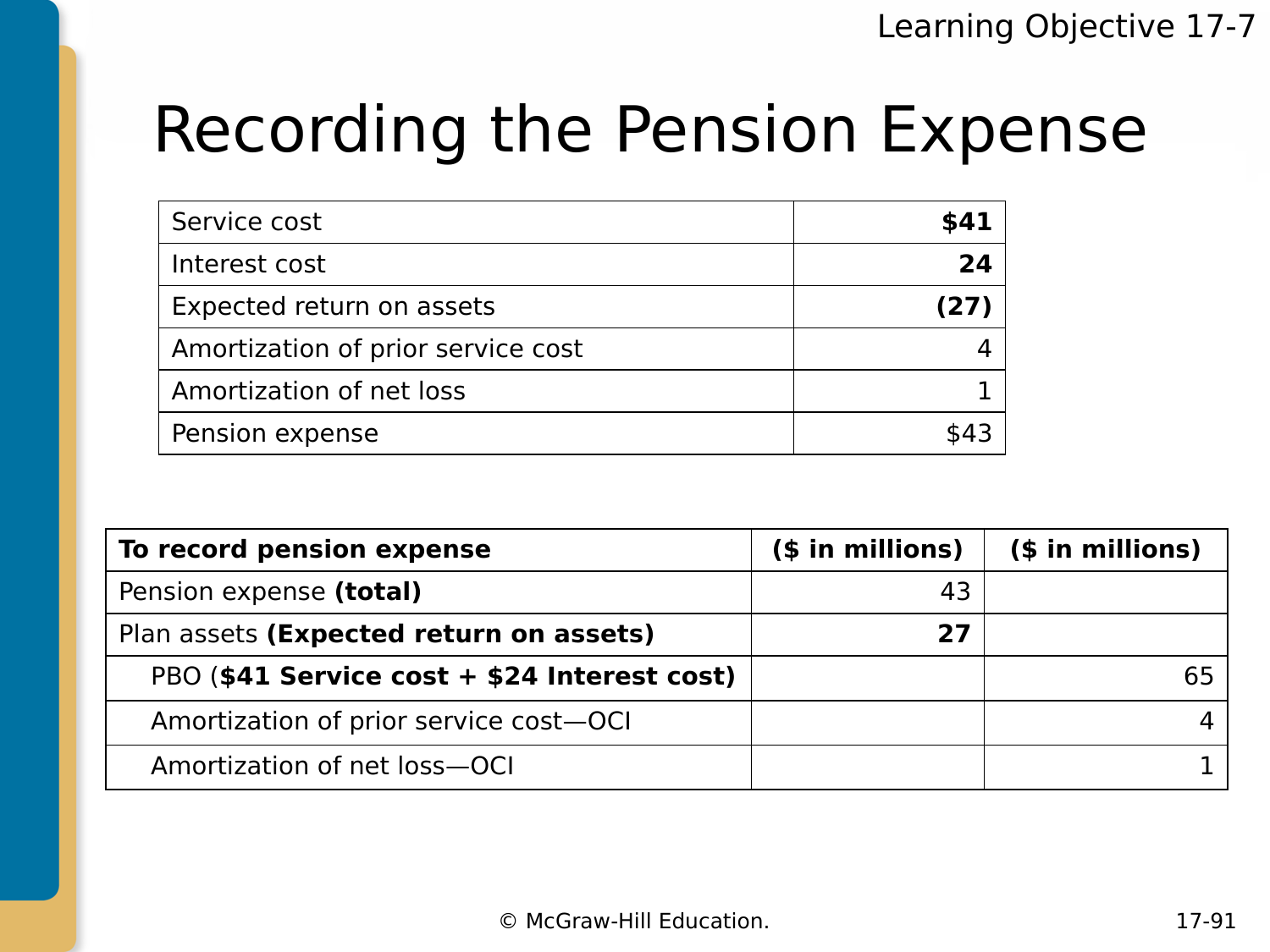

Learning Objective 17-7
# Recording the Pension Expense
| Service cost | $41 |
| --- | --- |
| Interest cost | 24 |
| Expected return on assets | (27) |
| Amortization of prior service cost | 4 |
| Amortization of net loss | 1 |
| Pension expense | $43 |
| To record pension expense | ($ in millions) | ($ in millions) |
| --- | --- | --- |
| Pension expense (total) | 43 |  |
| Plan assets (Expected return on assets) | 27 |  |
| PBO ($41 Service cost + $24 Interest cost) |  | 65 |
| Amortization of prior service cost—OCI |  | 4 |
| Amortization of net loss—OCI |  | 1 |